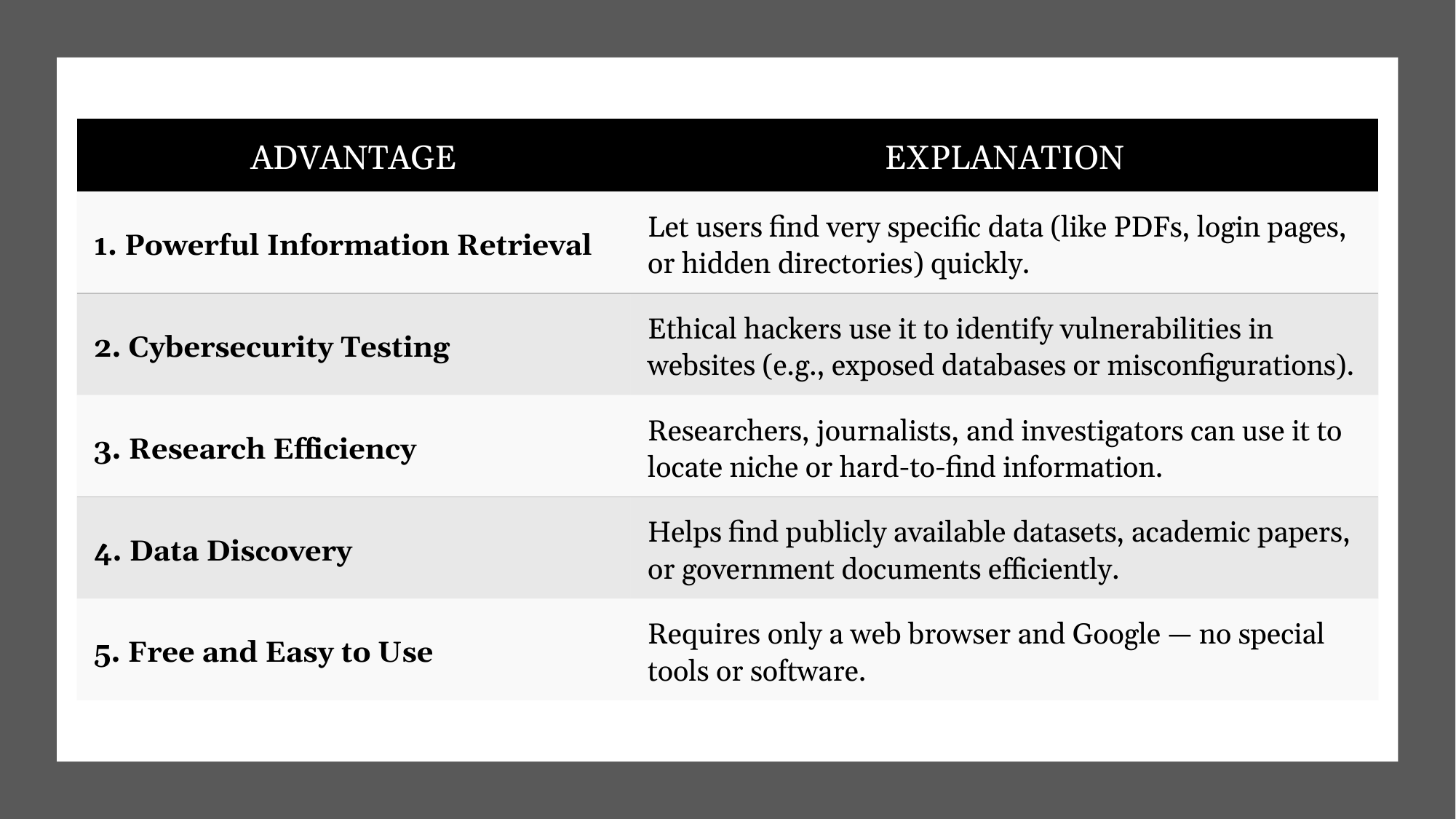

| ADVANTAGE | EXPLANATION |
| --- | --- |
| 1. Powerful Information Retrieval | Let users find very specific data (like PDFs, login pages, or hidden directories) quickly. |
| 2. Cybersecurity Testing | Ethical hackers use it to identify vulnerabilities in websites (e.g., exposed databases or misconfigurations). |
| 3. Research Efficiency | Researchers, journalists, and investigators can use it to locate niche or hard-to-find information. |
| 4. Data Discovery | Helps find publicly available datasets, academic papers, or government documents efficiently. |
| 5. Free and Easy to Use | Requires only a web browser and Google — no special tools or software. |